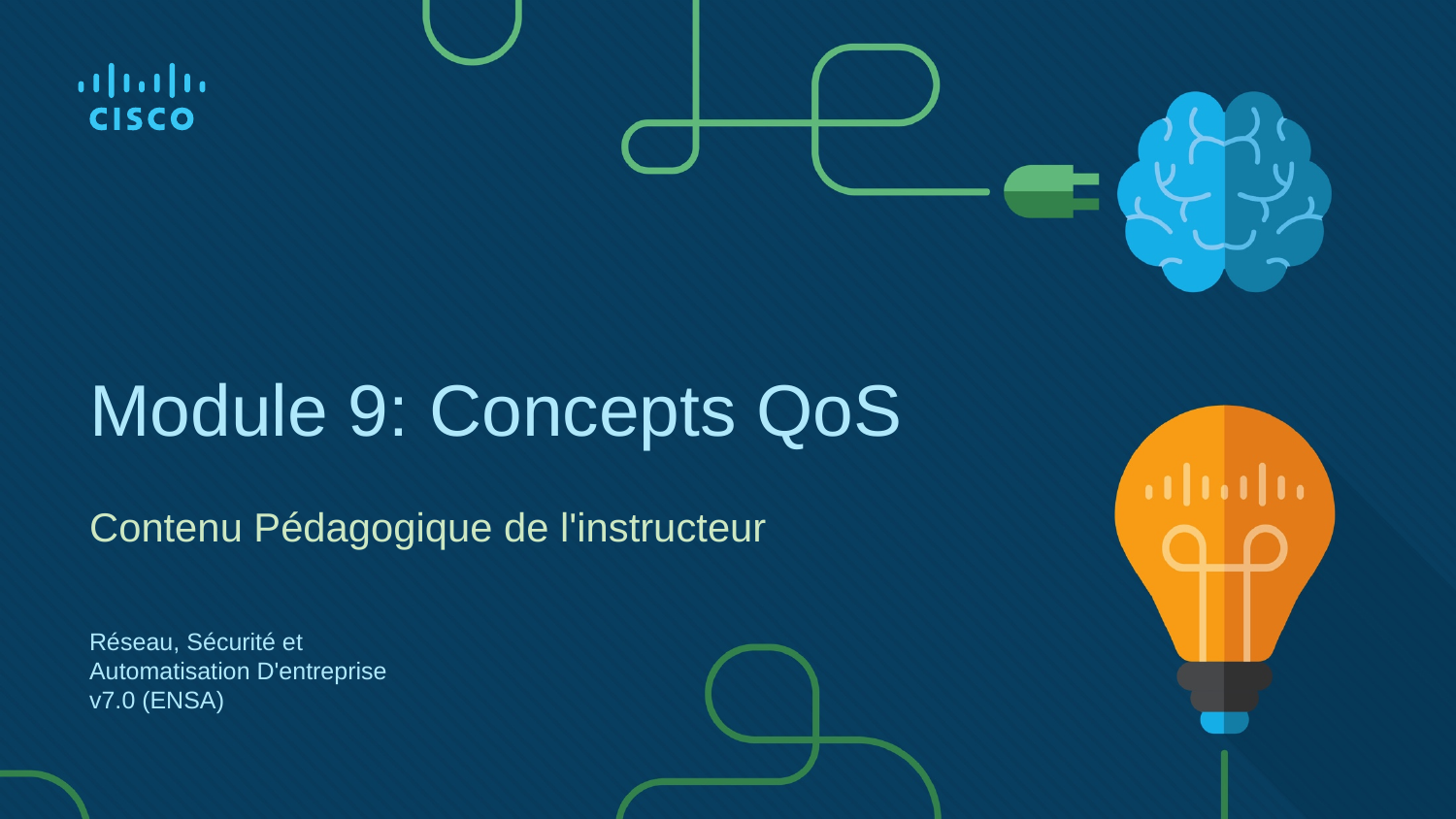

# Module 9: Concepts QoS
Contenu Pédagogique de l'instructeur
Réseau, Sécurité et Automatisation D'entreprise v7.0 (ENSA)